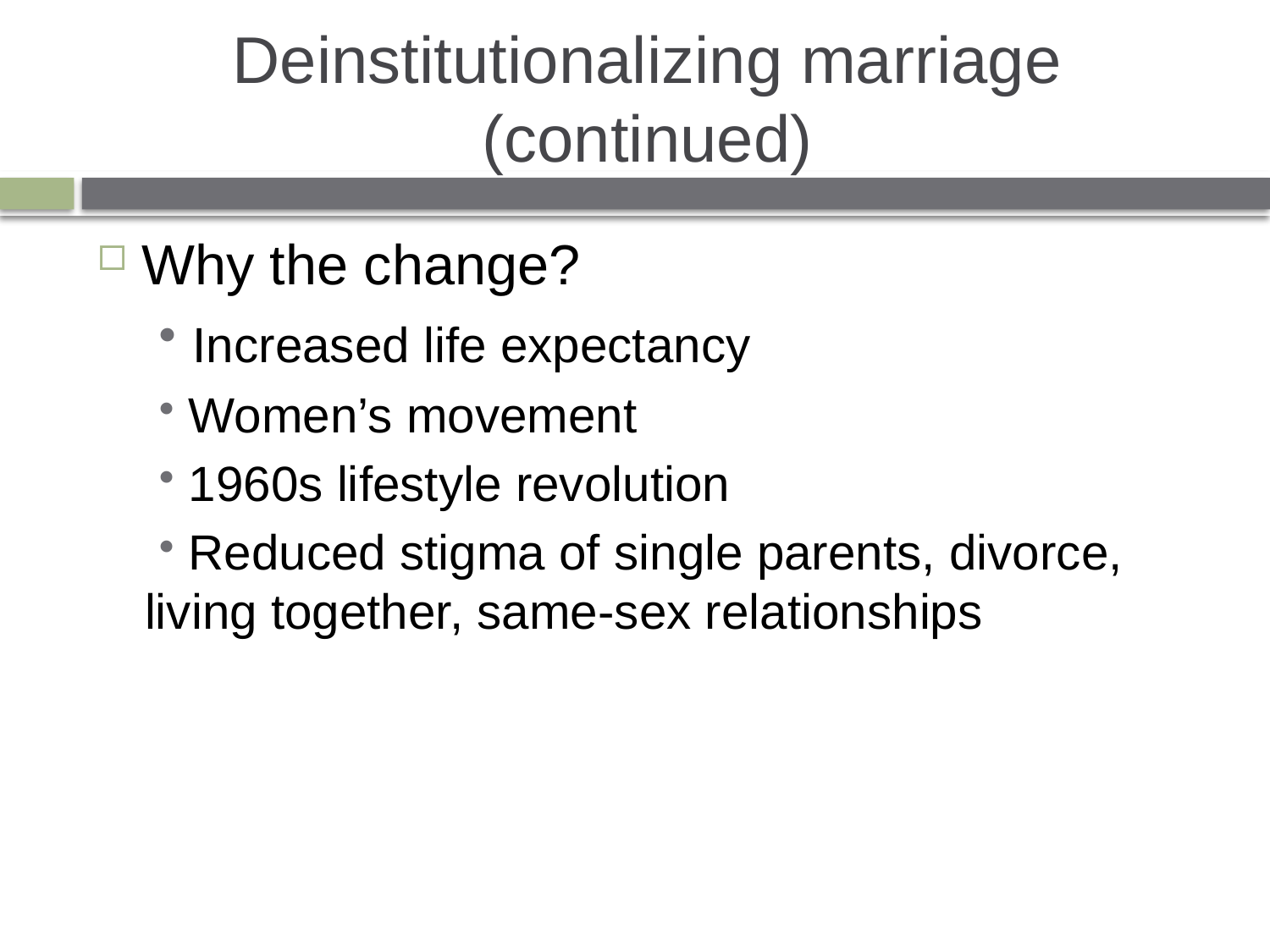

# Deinstitutionalizing marriage (continued)
Why the change?
 Increased life expectancy
 Women’s movement
 1960s lifestyle revolution
 Reduced stigma of single parents, divorce, living together, same-sex relationships